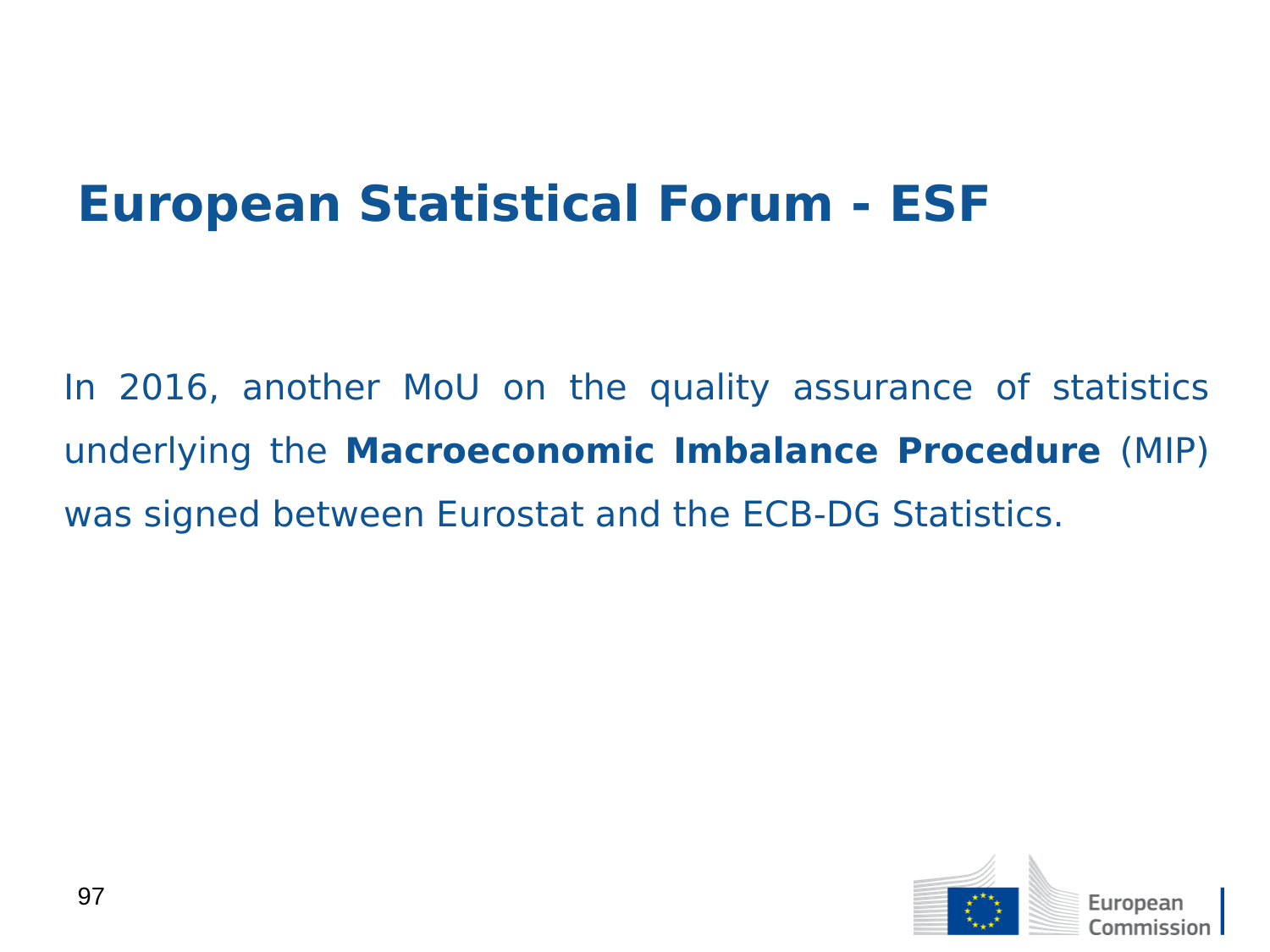

# European Statistical Forum - ESF
In 2016, another MoU on the quality assurance of statistics underlying the Macroeconomic Imbalance Procedure (MIP) was signed between Eurostat and the ECB-DG Statistics.

97